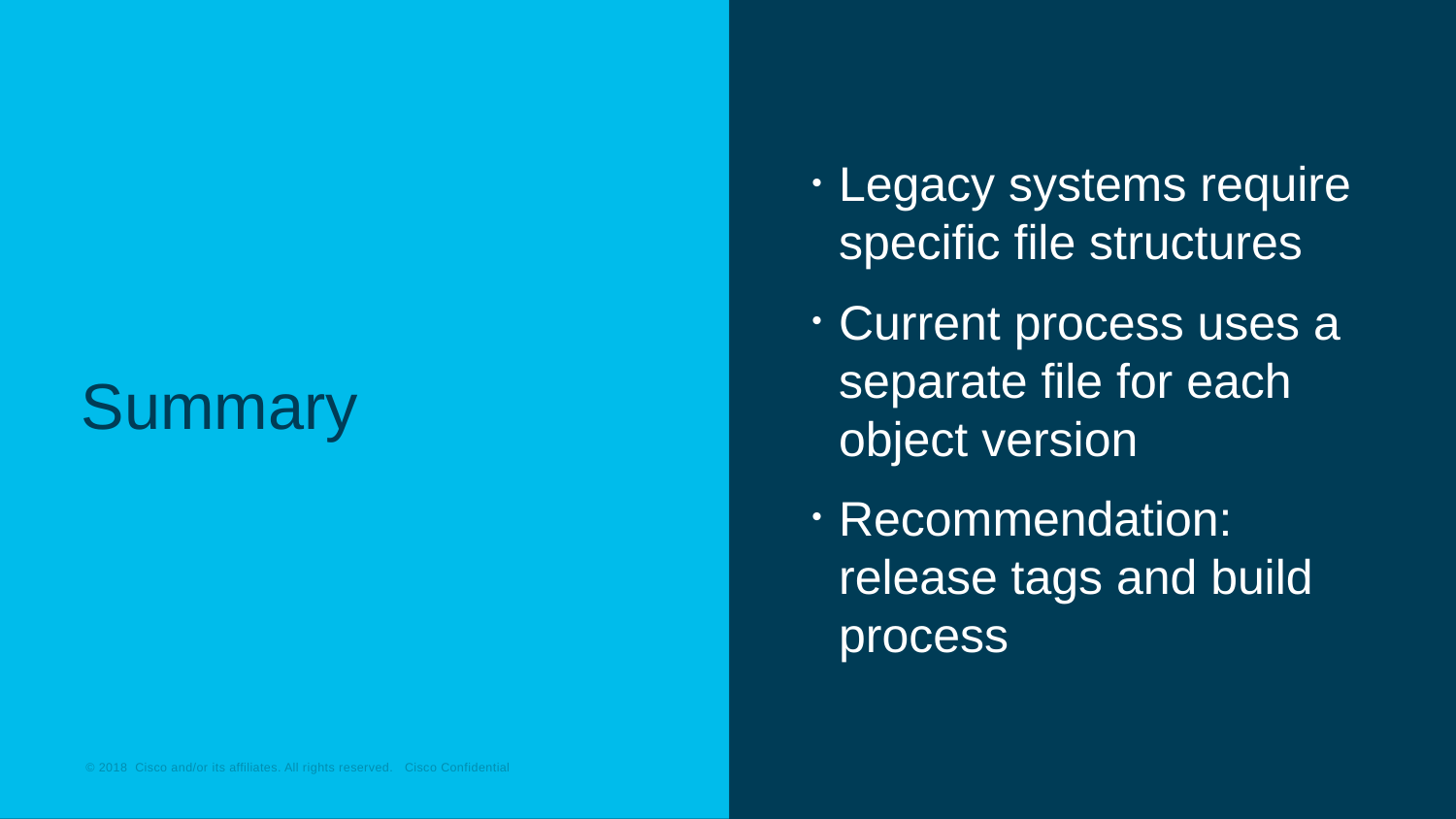

Legacy systems require specific file structures
Current process uses a separate file for each object version
Recommendation: release tags and build process
# Summary